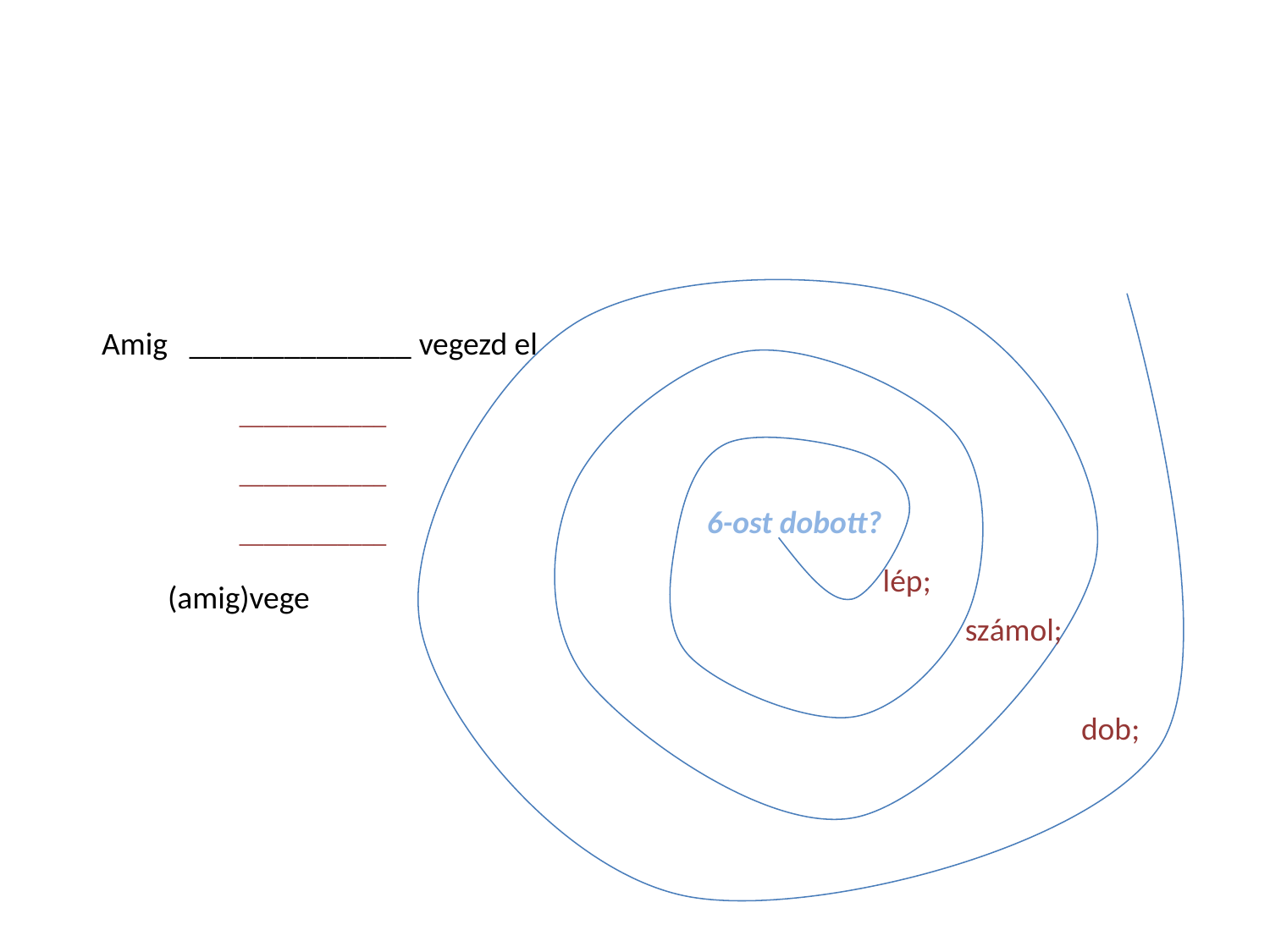

Általános szintaxis:

Amig   ______________ vegezd el

                         ____________

                         ____________

                         ____________

            (amig)vege
6-ost dobott?
 lép;
 számol;
 dob;